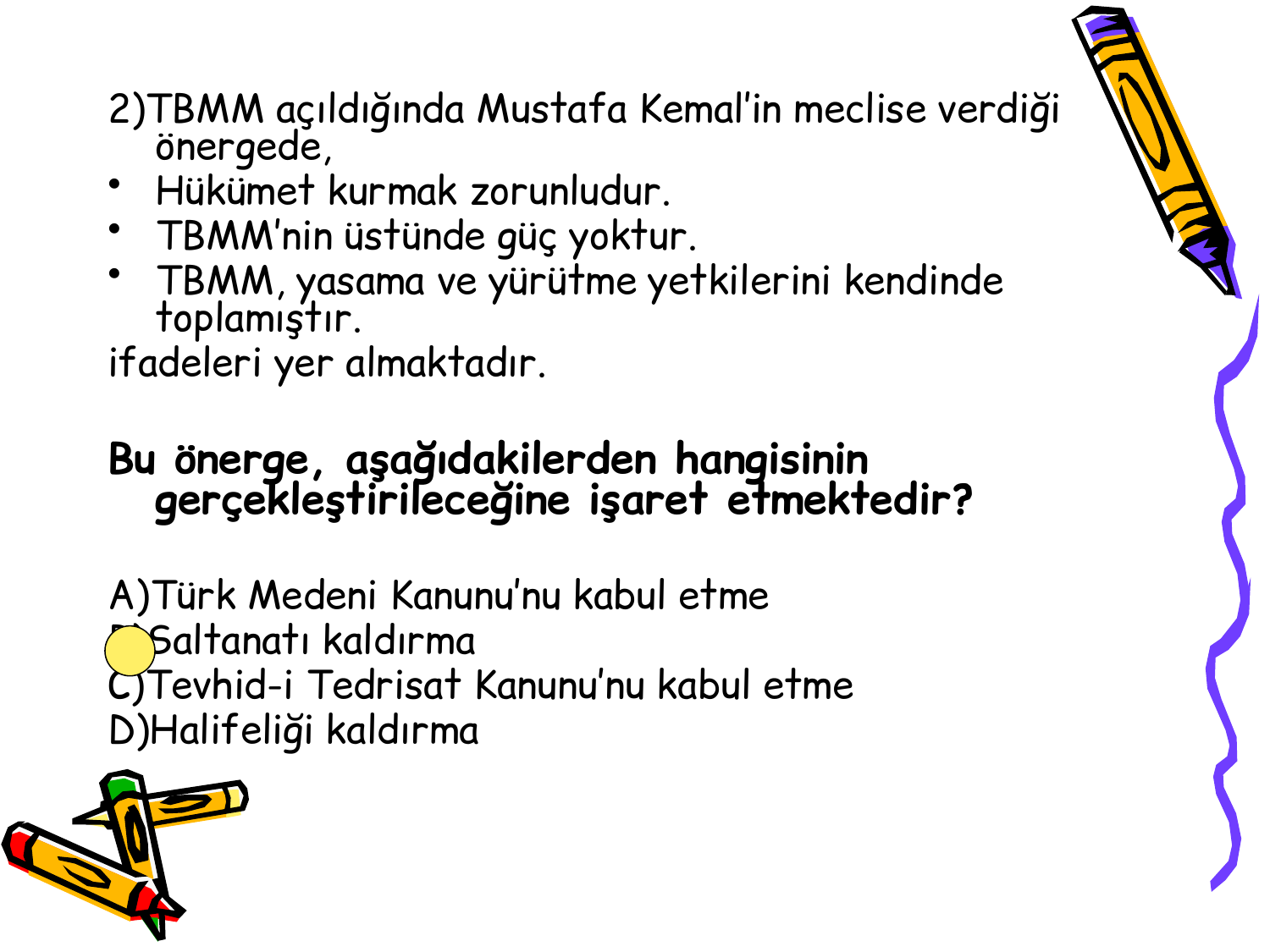

2)TBMM açıldığında Mustafa Kemal’in meclise verdiği önergede,
Hükümet kurmak zorunludur.
TBMM’nin üstünde güç yoktur.
TBMM, yasama ve yürütme yetkilerini kendinde toplamıştır.
ifadeleri yer almaktadır.

Bu önerge, aşağıdakilerden hangisinin gerçekleştirileceğine işaret etmektedir?

A)Türk Medeni Kanunu’nu kabul etme
B)Saltanatı kaldırma
C)Tevhid-i Tedrisat Kanunu’nu kabul etme
D)Halifeliği kaldırma